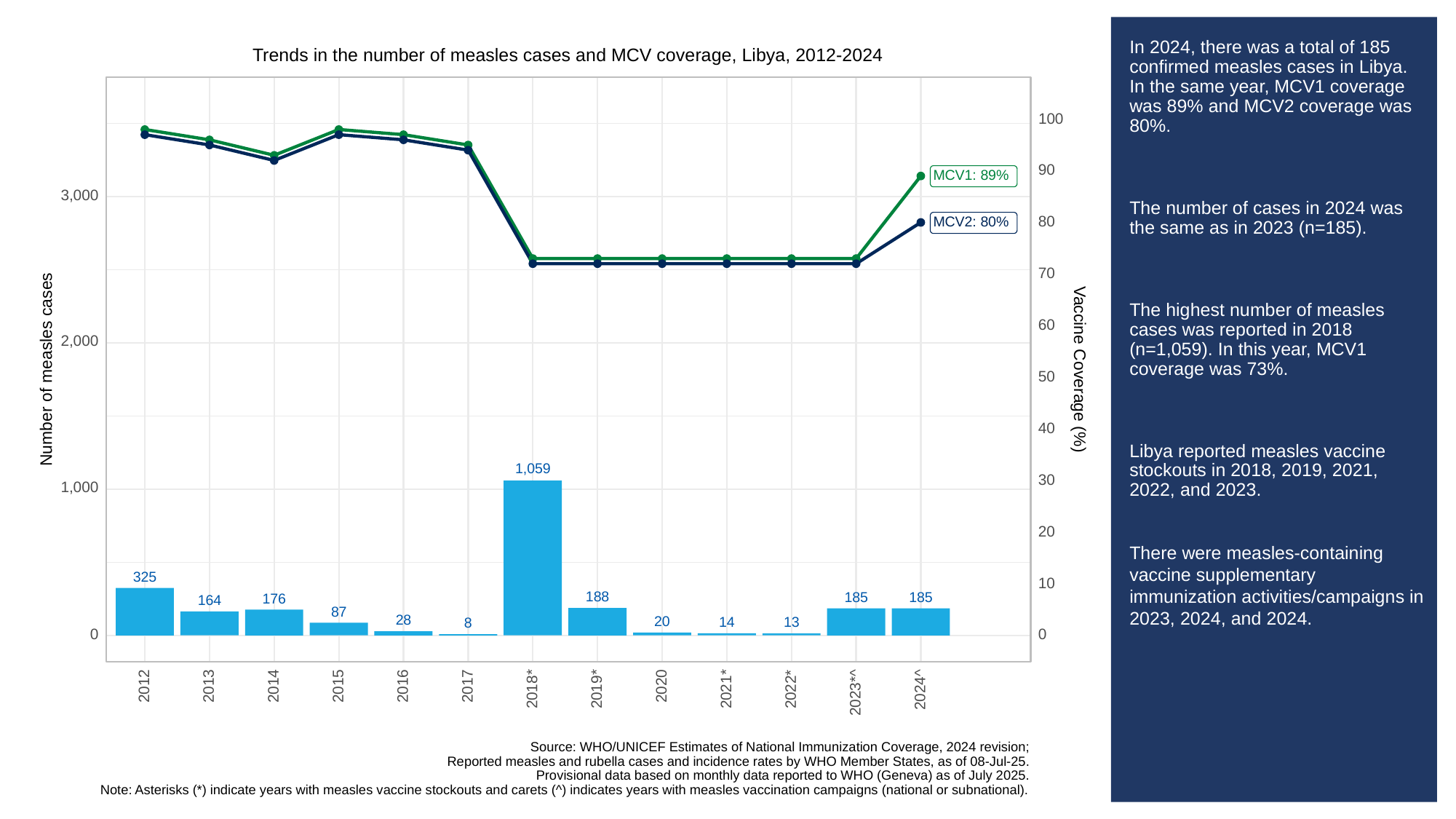

# In 2024, there was a total of 185 confirmed measles cases in Libya. In the same year, MCV1 coverage was 89% and MCV2 coverage was 80%.

The number of cases in 2024 was the same as in 2023 (n=185).

The highest number of measles cases was reported in 2018 (n=1,059). In this year, MCV1 coverage was 73%.

Libya reported measles vaccine stockouts in 2018, 2019, 2021, 2022, and 2023.

There were measles-containing vaccine supplementary immunization activities/campaigns in 2023, 2024, and 2024.

Trends in the number of measles cases and MCV coverage, Libya, 2012-2024

100

90

MCV1: 89%

3,000

80
MCV2: 80%

70

60
2,000

Vaccine Coverage (%)
Number of measles cases
50

40
1,059
30

1,000

20

325
10

188
185
185
176
164
87

28
20
13
14
8

0
0

2013
2012
2014
2015
2016
2017
2020
2018*
2019*
2021*
2022*
2024^
2023*^
Source: WHO/UNICEF Estimates of National Immunization Coverage, 2024 revision;
Reported measles and rubella cases and incidence rates by WHO Member States, as of 08-Jul-25.
Provisional data based on monthly data reported to WHO (Geneva) as of July 2025.
Note: Asterisks (*) indicate years with measles vaccine stockouts and carets (^) indicates years with measles vaccination campaigns (national or subnational).